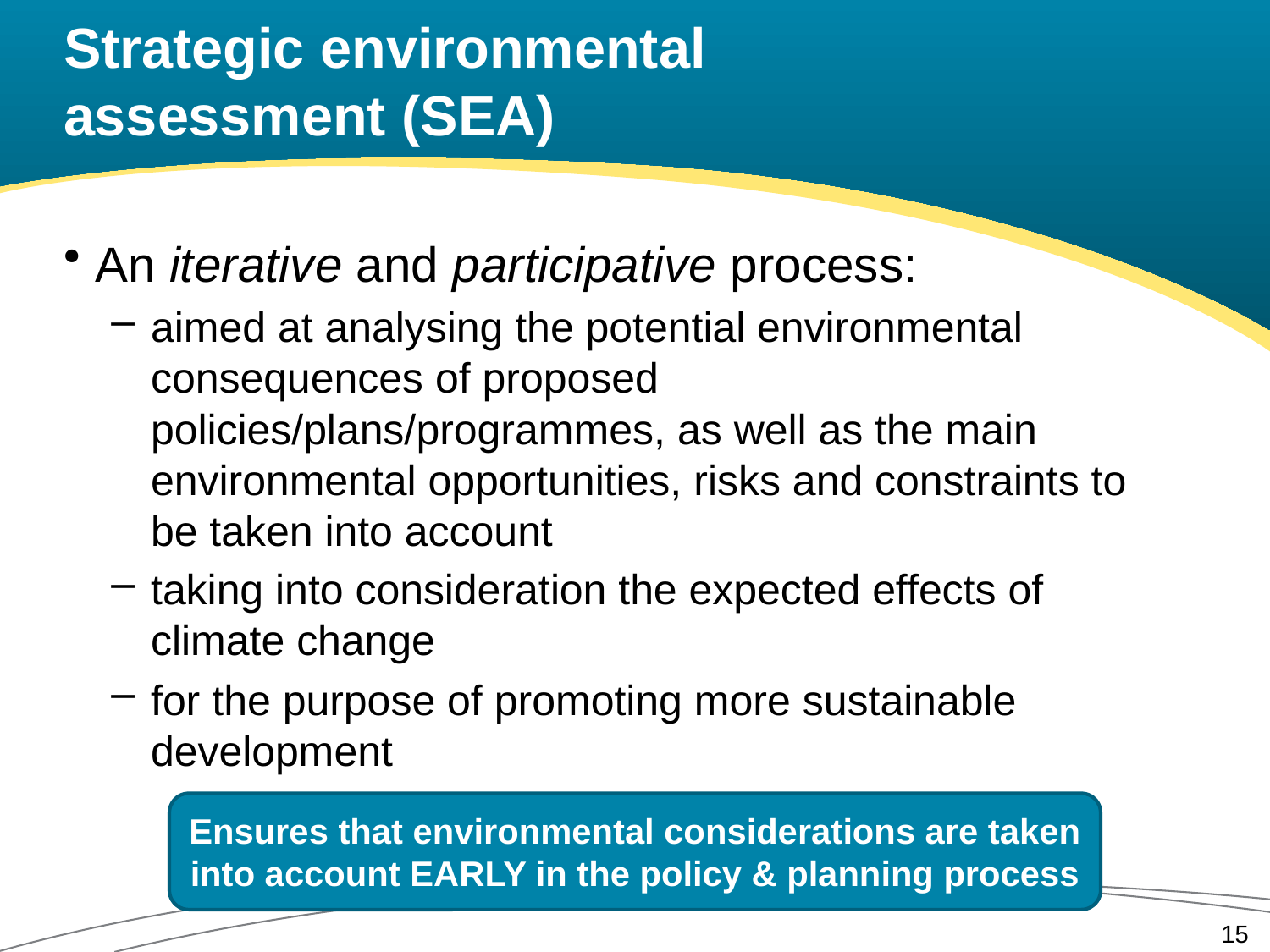

# Strategic environmental assessment (SEA)
An iterative and participative process:
aimed at analysing the potential environmental consequences of proposed policies/plans/programmes, as well as the main environmental opportunities, risks and constraints to be taken into account
taking into consideration the expected effects of climate change
for the purpose of promoting more sustainable development
Ensures that environmental considerations are taken into account EARLY in the policy & planning process
15